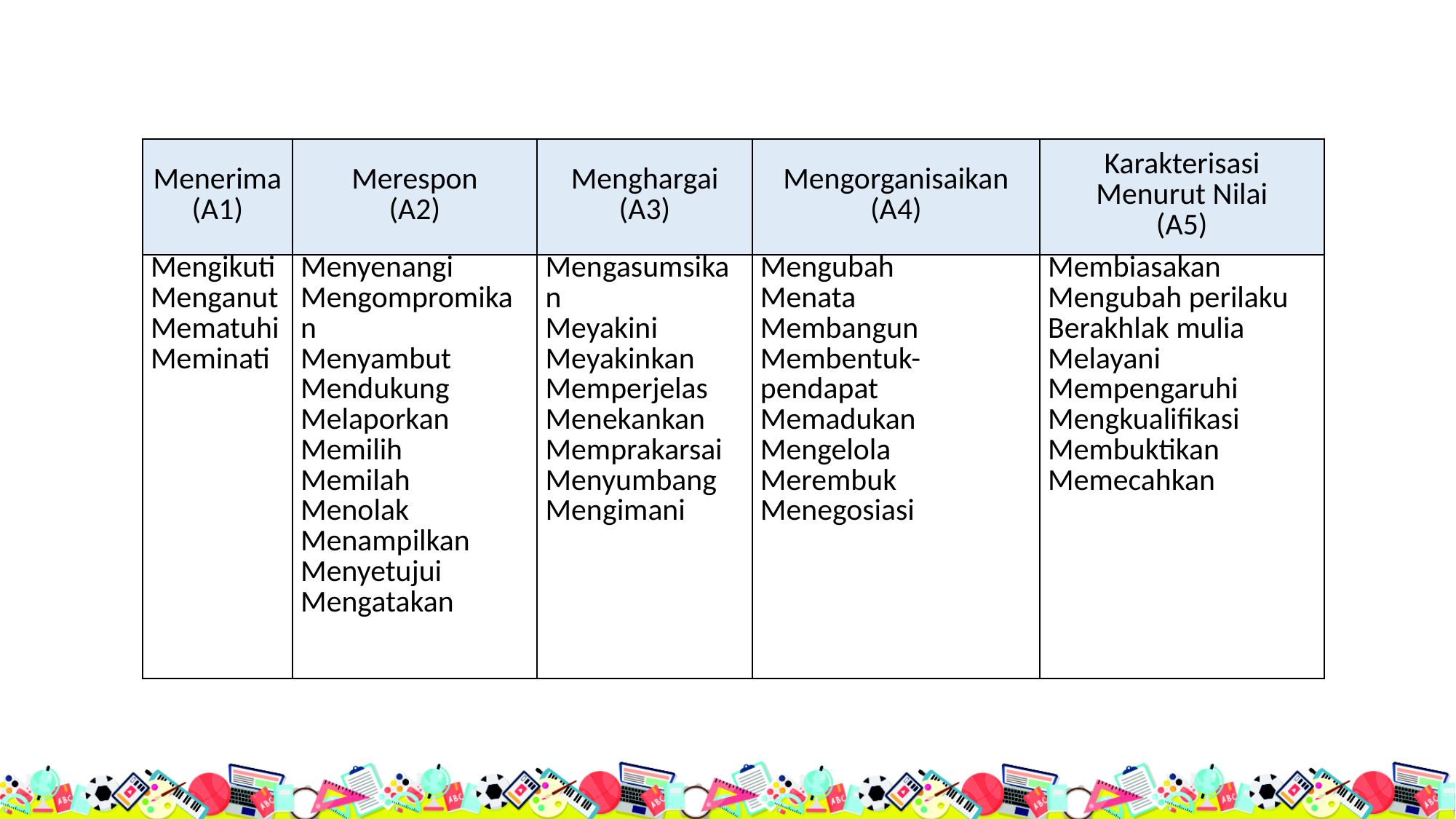

| Menerima (A1) | Merespon (A2) | Menghargai (A3) | Mengorganisaikan (A4) | Karakterisasi Menurut Nilai (A5) |
| --- | --- | --- | --- | --- |
| Mengikuti Menganut Mematuhi Meminati | Menyenangi Mengompromikan Menyambut Mendukung Melaporkan Memilih Memilah Menolak Menampilkan Menyetujui Mengatakan | Mengasumsikan Meyakini Meyakinkan Memperjelas Menekankan Memprakarsai Menyumbang Mengimani | Mengubah Menata Membangun Membentuk-pendapat Memadukan Mengelola Merembuk Menegosiasi | Membiasakan Mengubah perilaku Berakhlak mulia Melayani Mempengaruhi Mengkualifikasi Membuktikan Memecahkan |